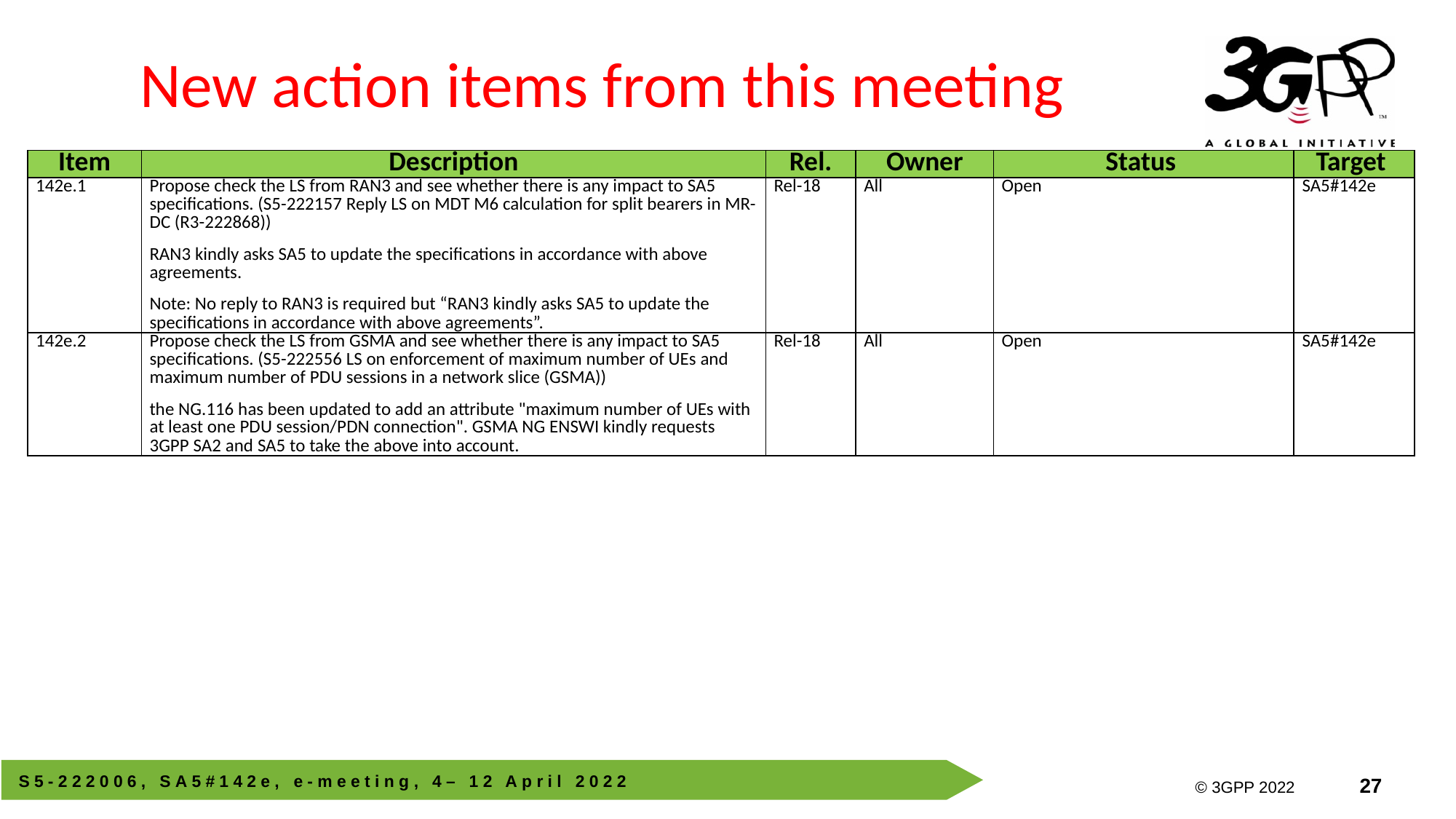

# New action items from this meeting
| Item | Description | Rel. | Owner | Status | Target |
| --- | --- | --- | --- | --- | --- |
| 142e.1 | Propose check the LS from RAN3 and see whether there is any impact to SA5 specifications. (S5-222157 Reply LS on MDT M6 calculation for split bearers in MR-DC (R3-222868)) RAN3 kindly asks SA5 to update the specifications in accordance with above agreements. Note: No reply to RAN3 is required but “RAN3 kindly asks SA5 to update the specifications in accordance with above agreements”. | Rel-18 | All | Open | SA5#142e |
| 142e.2 | Propose check the LS from GSMA and see whether there is any impact to SA5 specifications. (S5-222556 LS on enforcement of maximum number of UEs and maximum number of PDU sessions in a network slice (GSMA)) the NG.116 has been updated to add an attribute "maximum number of UEs with at least one PDU session/PDN connection". GSMA NG ENSWI kindly requests 3GPP SA2 and SA5 to take the above into account. | Rel-18 | All | Open | SA5#142e |